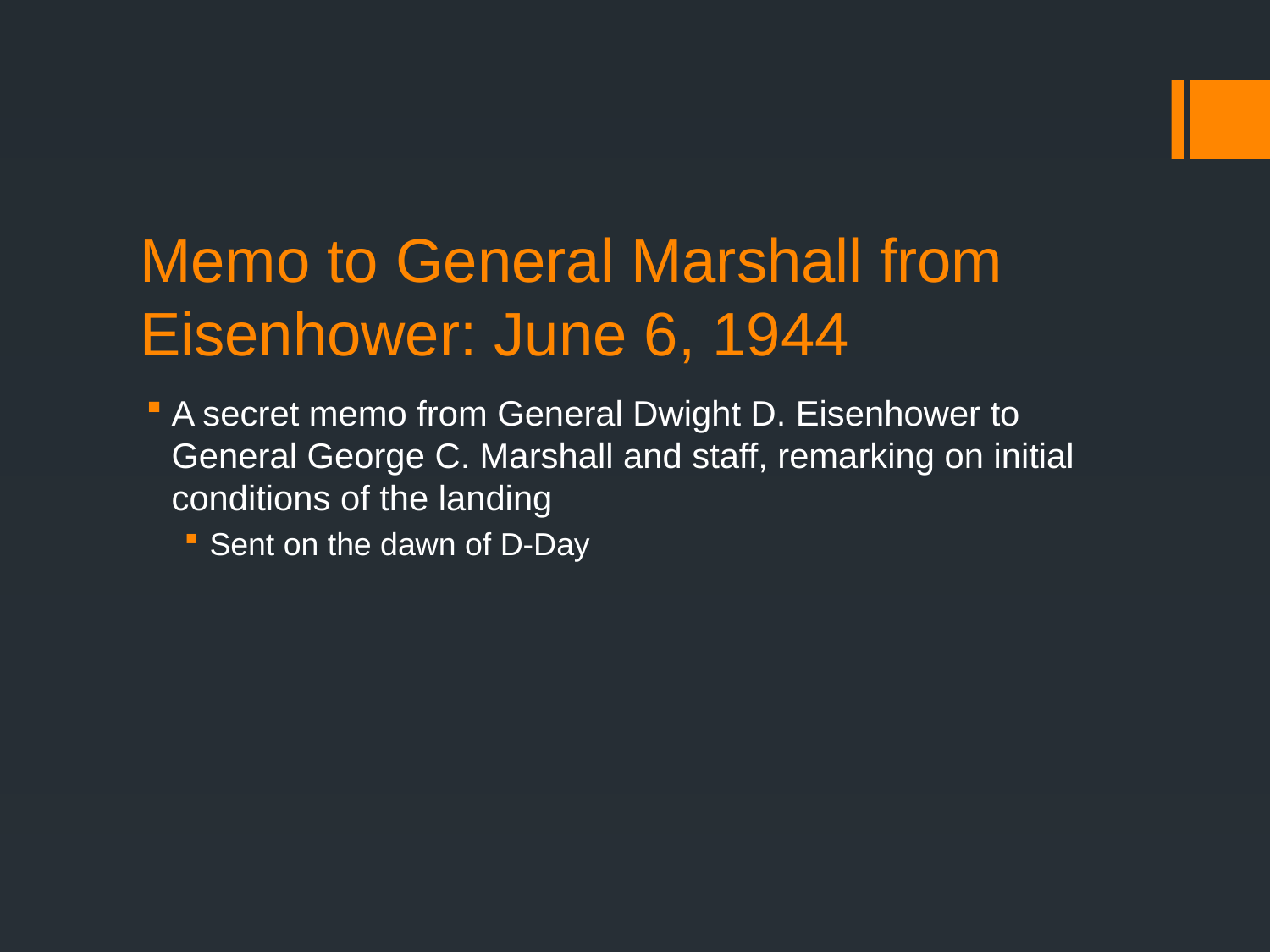

# Memo to General Marshall from Eisenhower: June 6, 1944
A secret memo from General Dwight D. Eisenhower to General George C. Marshall and staff, remarking on initial conditions of the landing
Sent on the dawn of D-Day